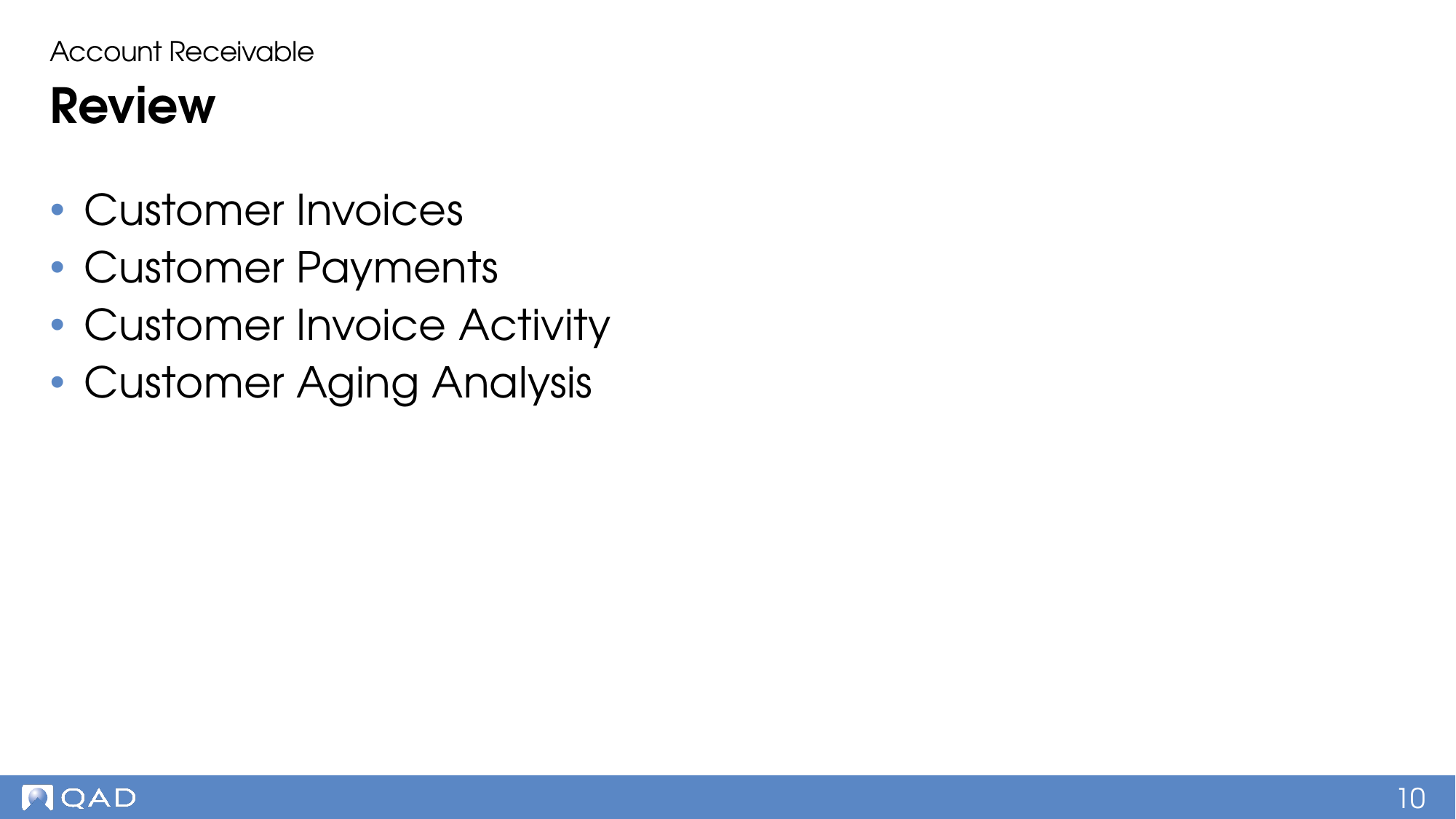

Account Receivable
# Review
Customer Invoices
Customer Payments
Customer Invoice Activity
Customer Aging Analysis

10